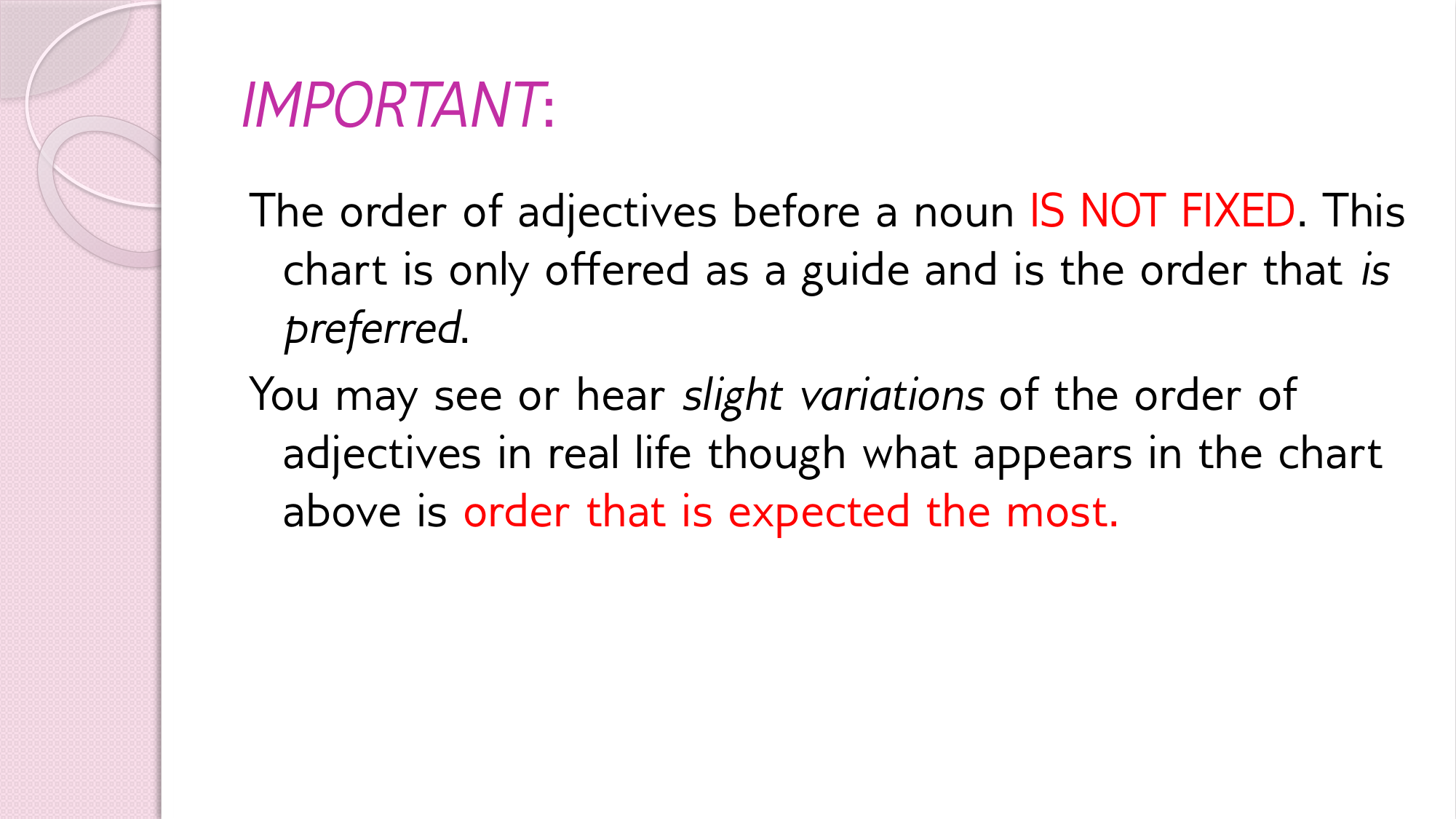

# IMPORTANT:
The order of adjectives before a noun IS NOT FIXED. This chart is only offered as a guide and is the order that is preferred.
You may see or hear slight variations of the order of adjectives in real life though what appears in the chart above is order that is expected the most.